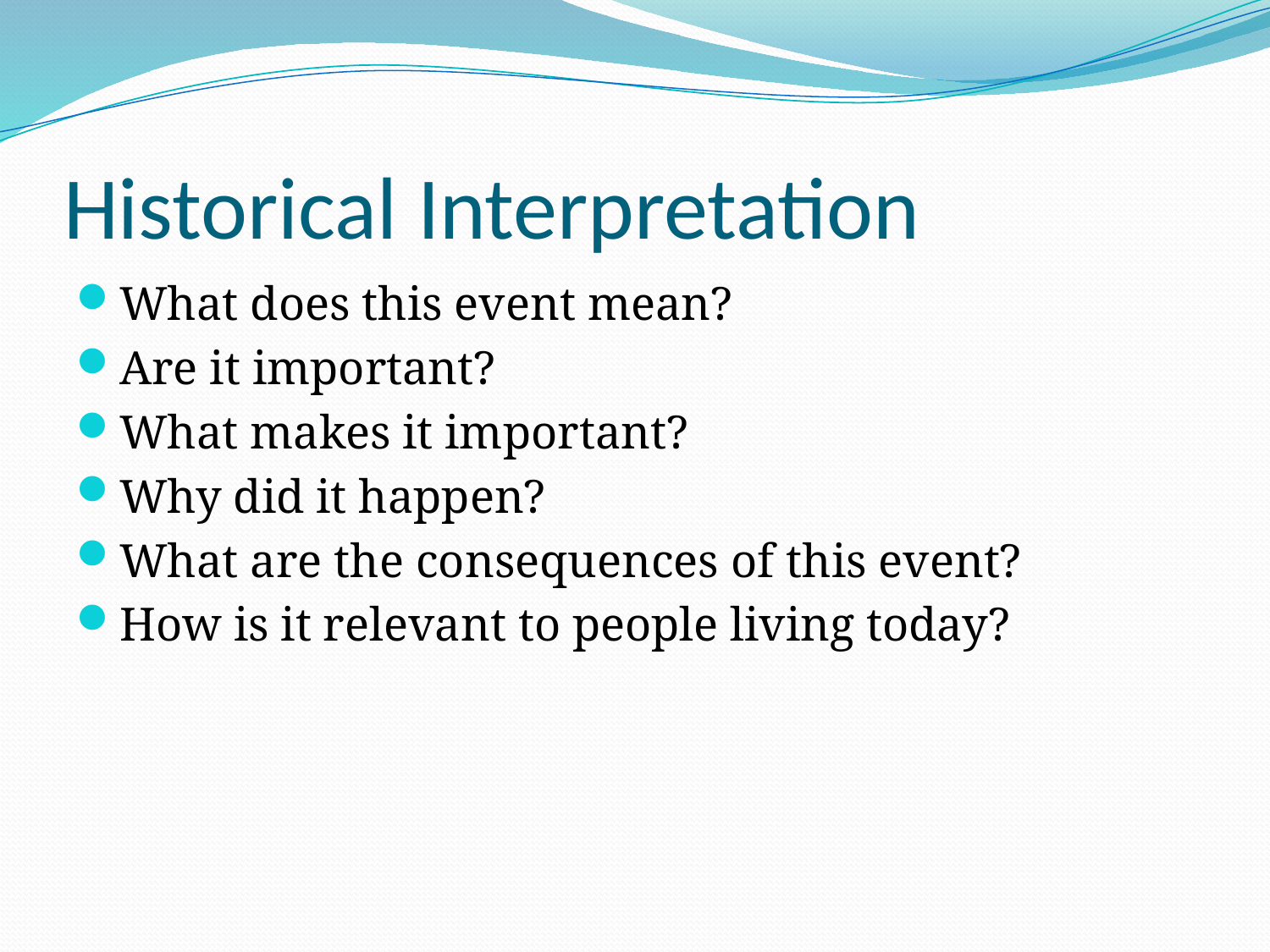

# Historical Interpretation
What does this event mean?
Are it important?
What makes it important?
Why did it happen?
What are the consequences of this event?
How is it relevant to people living today?